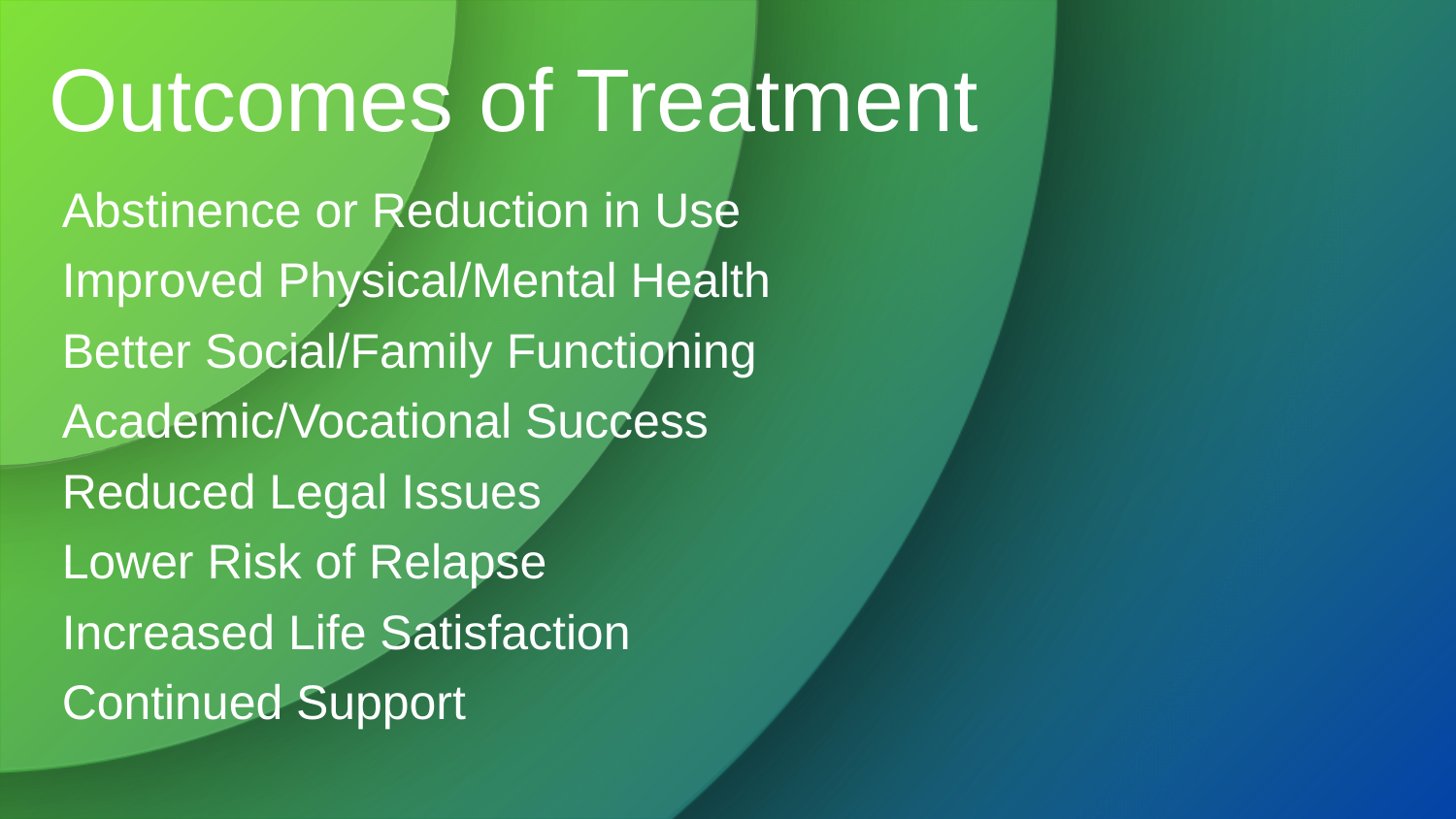

Outcomes of Treatment
Abstinence or Reduction in Use
Improved Physical/Mental Health
Better Social/Family Functioning
Academic/Vocational Success
Reduced Legal Issues
Lower Risk of Relapse
Increased Life Satisfaction
Continued Support